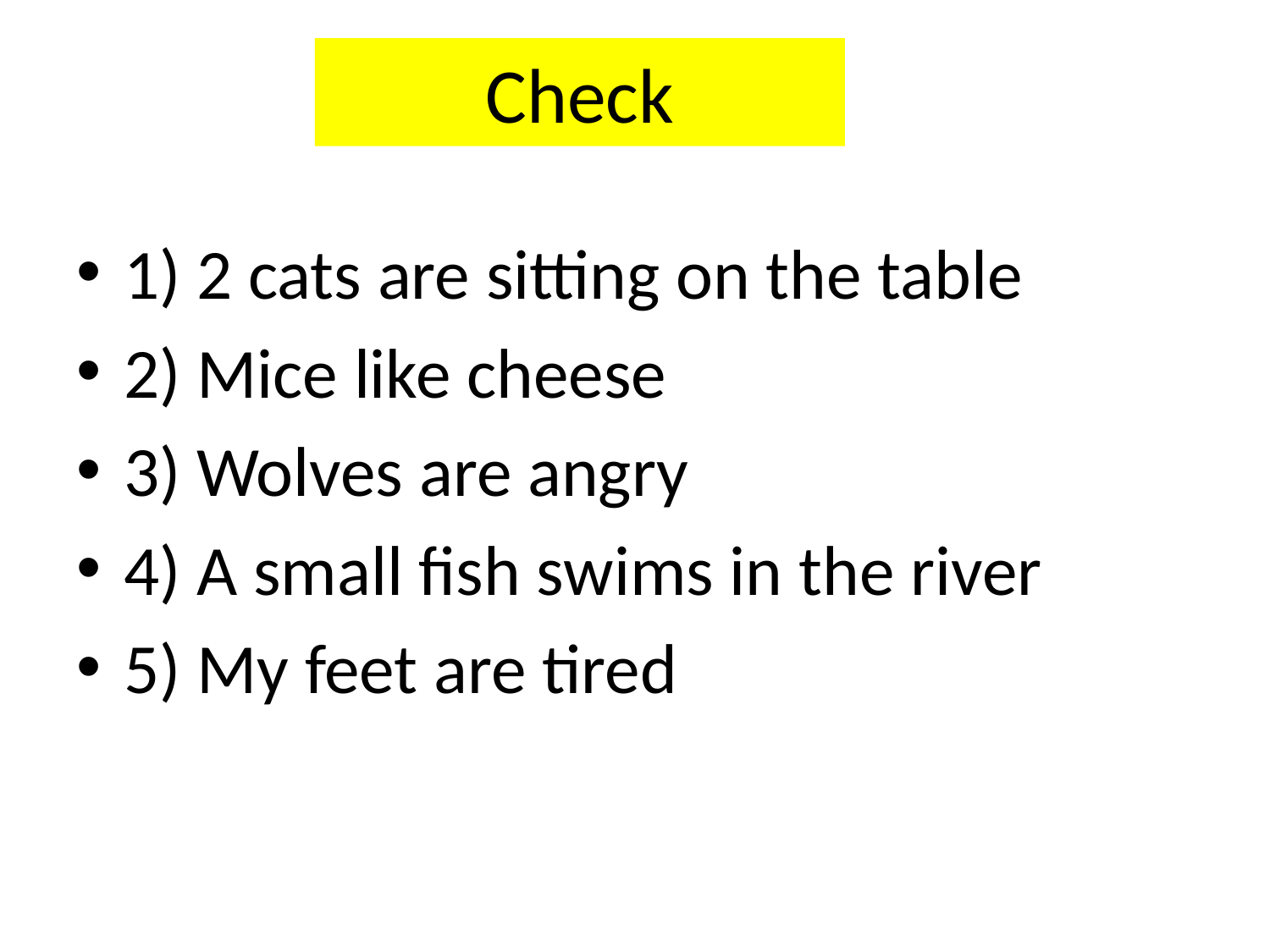

# Check
1) 2 cats are sitting on the table
2) Mice like cheese
3) Wolves are angry
4) A small fish swims in the river
5) My feet are tired